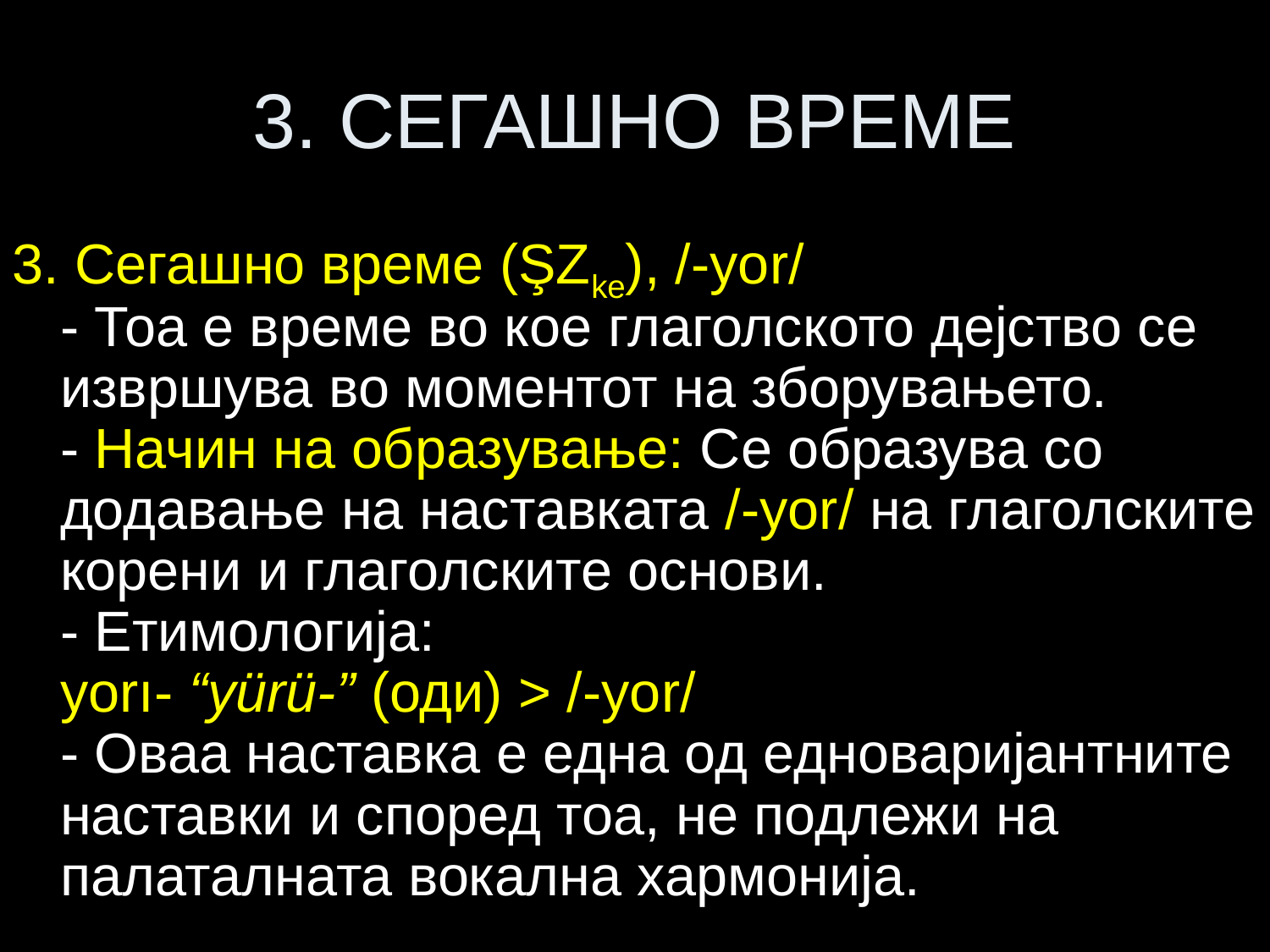

# 3. СЕГАШНО ВРЕМЕ
3. Сегашно време (ŞZke), /-yor/
- Тоа е време во кое глаголското дејство се извршува во моментот на зборувањето.
- Начин на образување: Се образува со додавање на наставката /-yor/ на глаголските корени и глаголските основи.
- Етимологија:
yorı- “yürü-” (оди) > /-yor/
- Оваа наставка е една од едноваријантните наставки и според тоа, не подлежи на палаталната вокална хармонија.